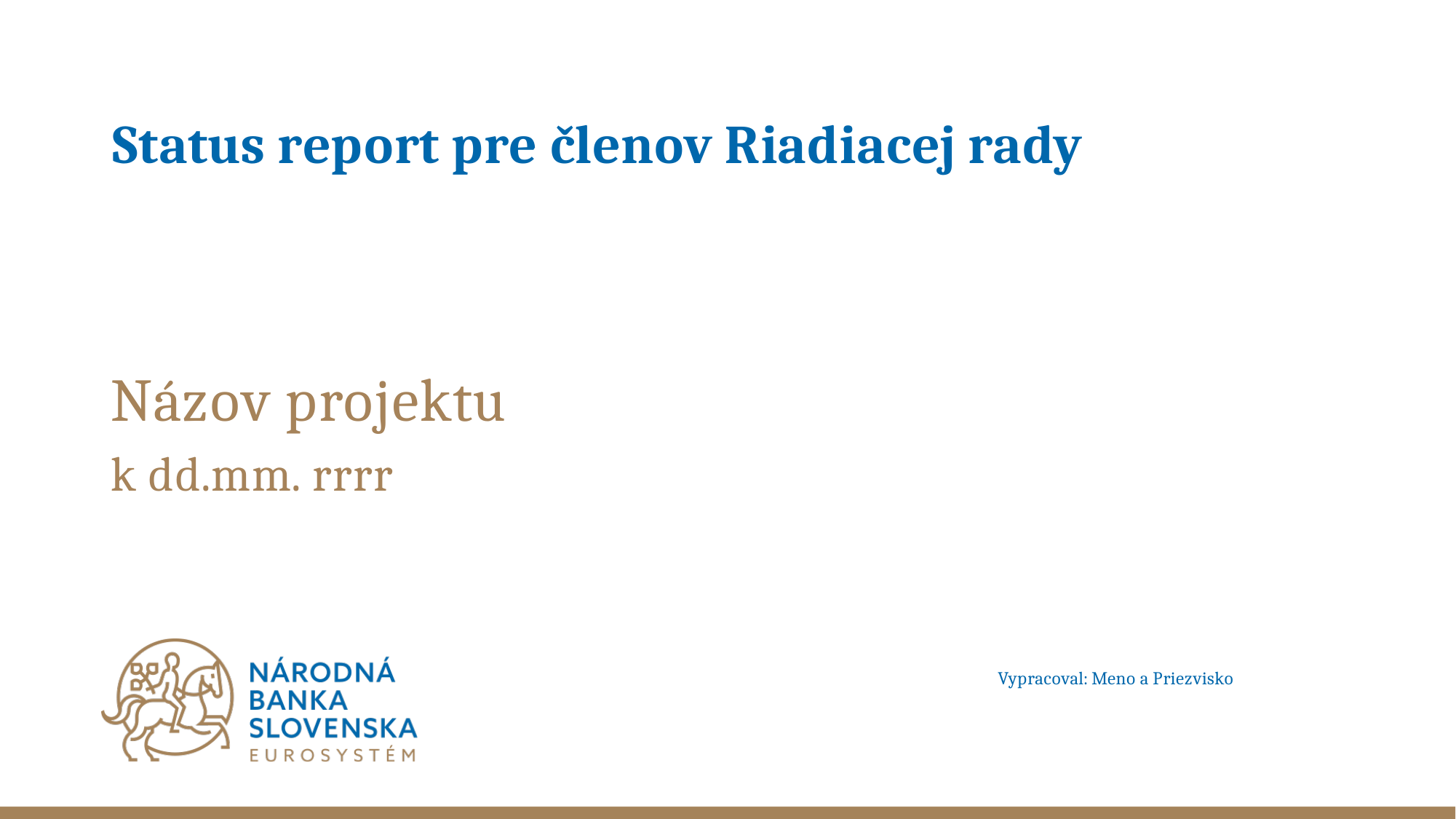

Status report pre členov Riadiacej rady
Názov projektu
k dd.mm. rrrr
Vypracoval: Meno a Priezvisko